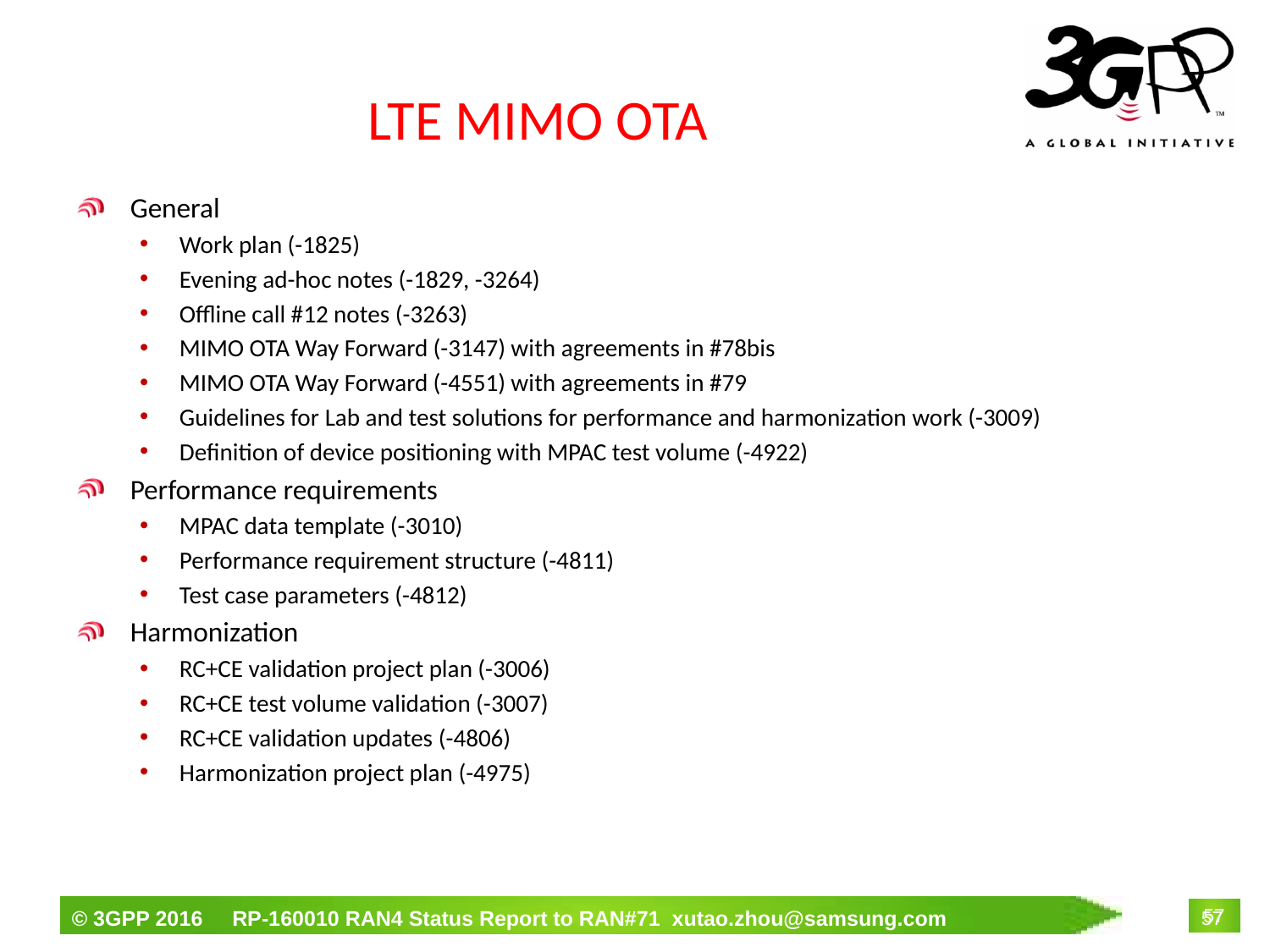

# LTE MIMO OTA
 General
Work plan (-1825)
Evening ad-hoc notes (-1829, -3264)
Offline call #12 notes (-3263)
MIMO OTA Way Forward (-3147) with agreements in #78bis
MIMO OTA Way Forward (-4551) with agreements in #79
Guidelines for Lab and test solutions for performance and harmonization work (-3009)
Definition of device positioning with MPAC test volume (-4922)
 Performance requirements
MPAC data template (-3010)
Performance requirement structure (-4811)
Test case parameters (-4812)
 Harmonization
RC+CE validation project plan (-3006)
RC+CE test volume validation (-3007)
RC+CE validation updates (-4806)
Harmonization project plan (-4975)
57